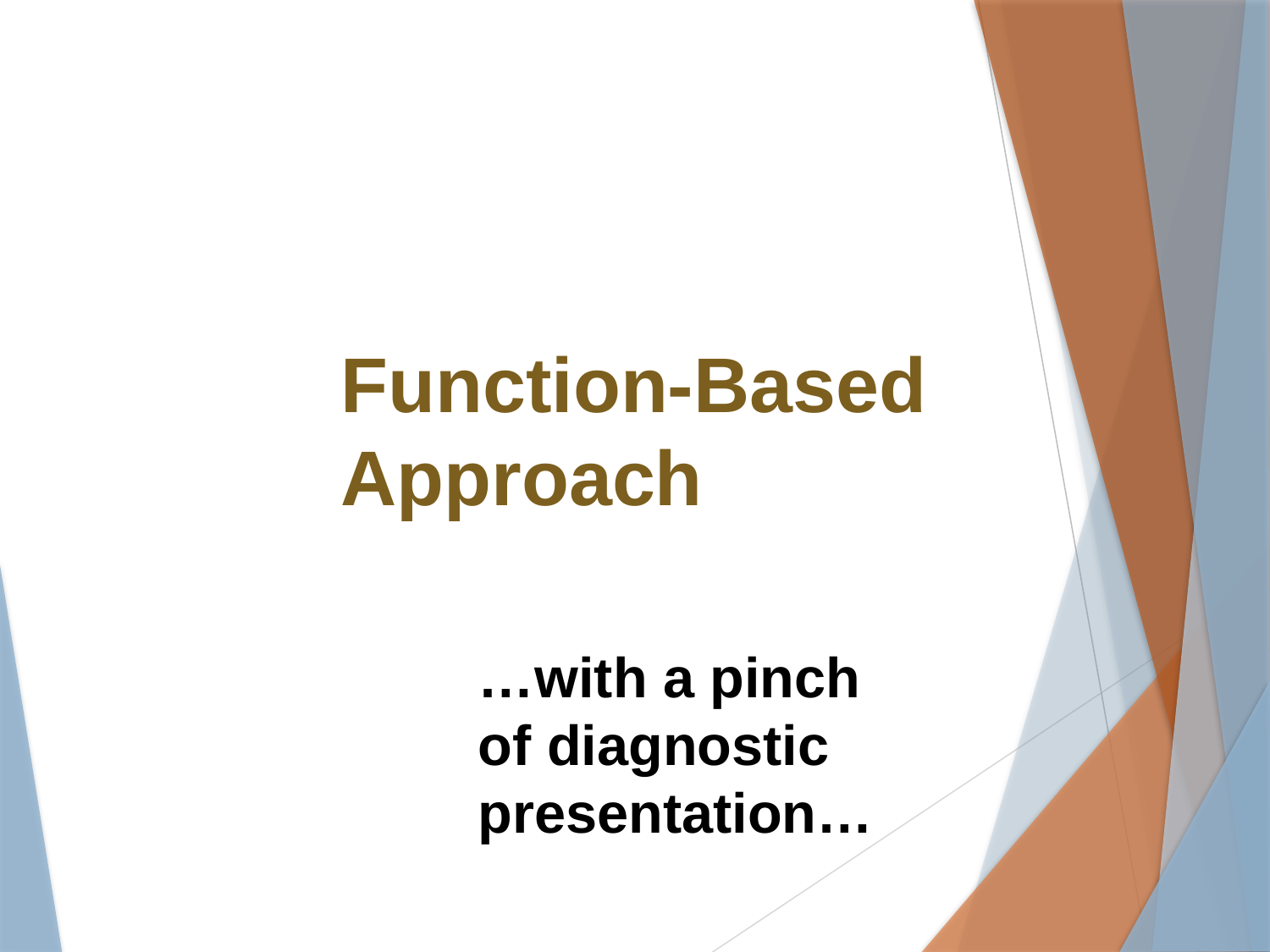

# Function-Based Approach
…with a pinch of diagnostic presentation…